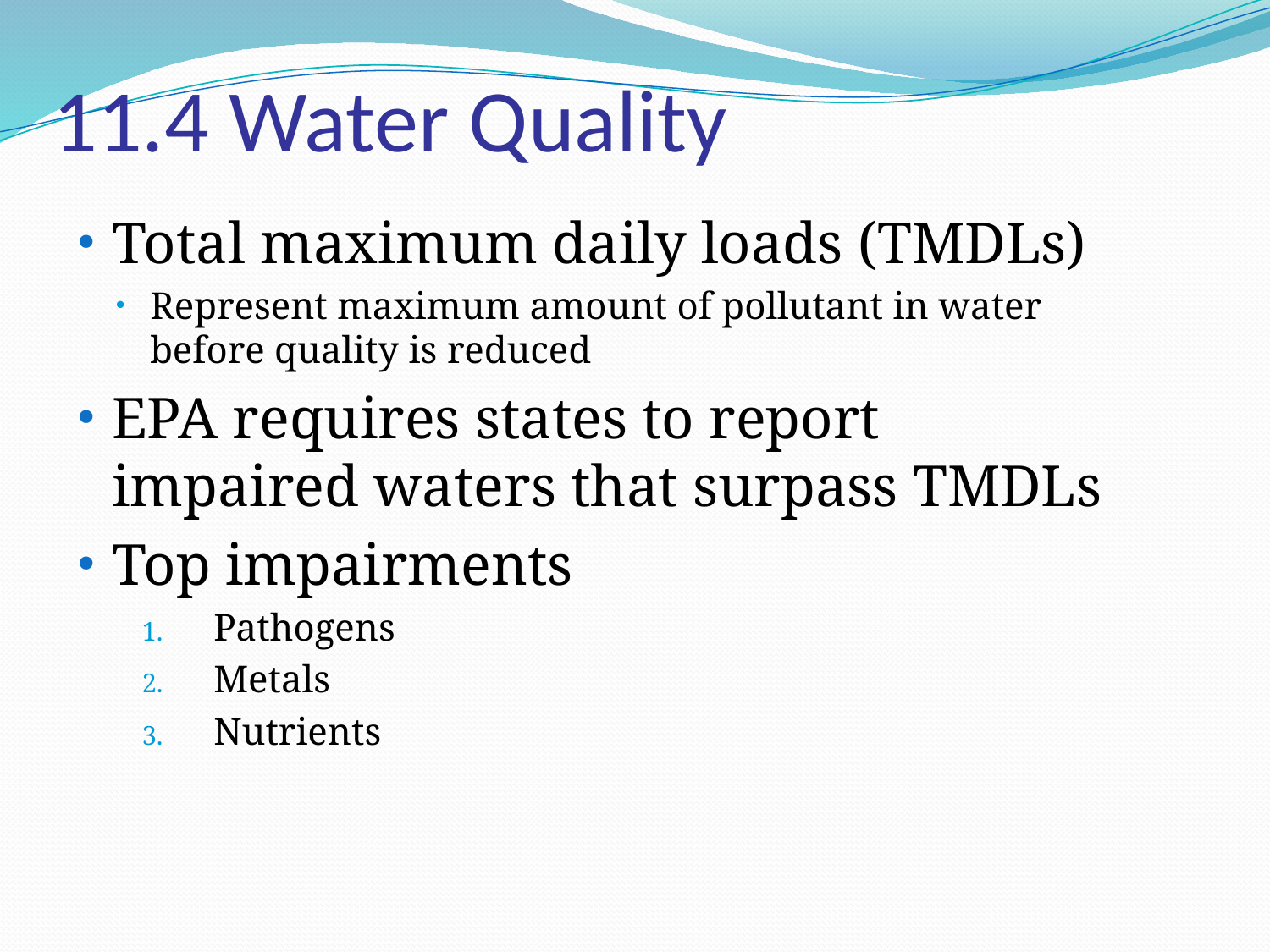

# 11.4 Water Quality
Total maximum daily loads (TMDLs)
Represent maximum amount of pollutant in water before quality is reduced
EPA requires states to report impaired waters that surpass TMDLs
Top impairments
Pathogens
Metals
Nutrients